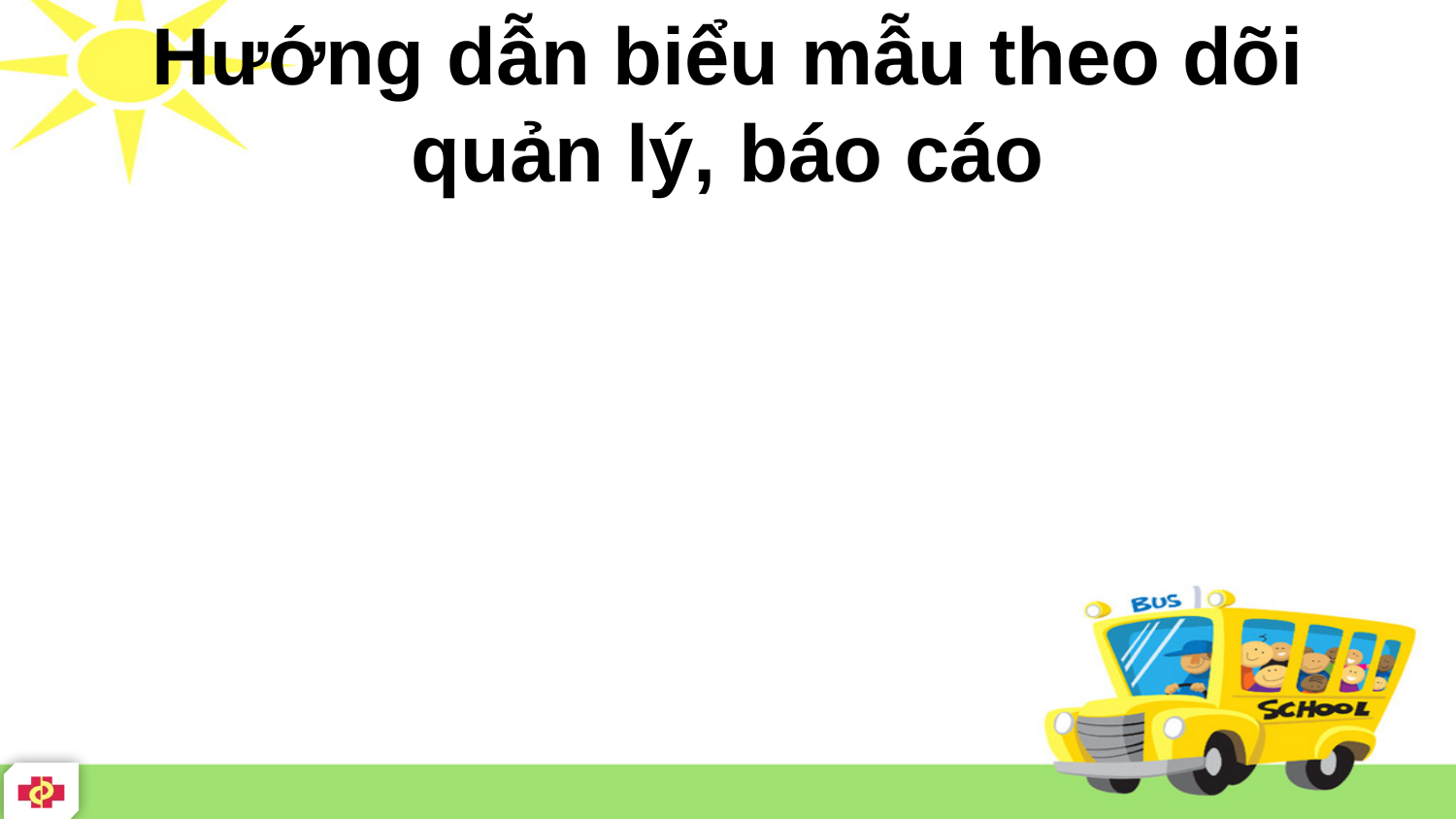

# Hướng dẫn biểu mẫu theo dõi quản lý, báo cáo